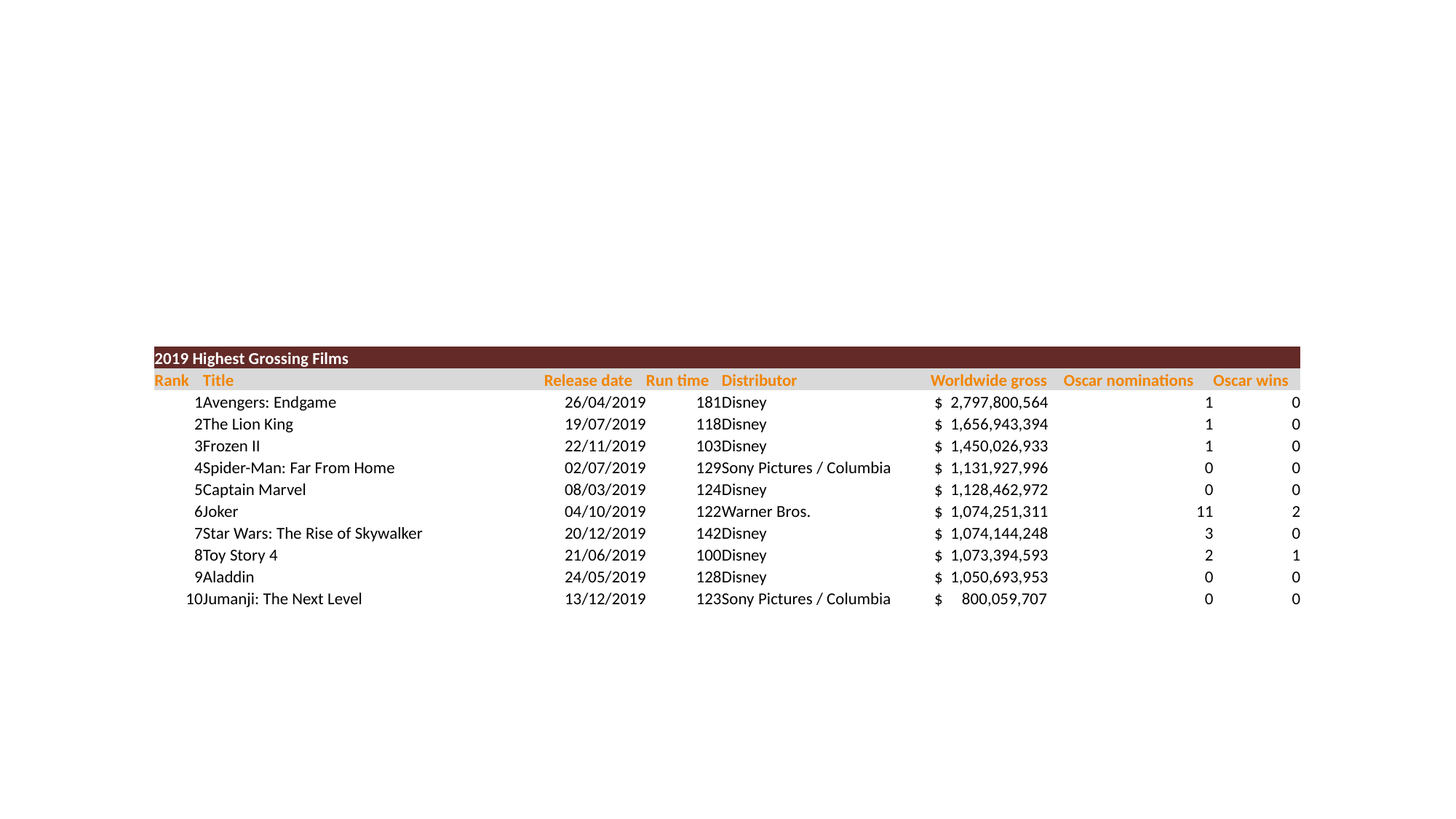

| 2019 Highest Grossing Films |  |  |  |  |  |  |  |
| --- | --- | --- | --- | --- | --- | --- | --- |
| Rank | Title | Release date | Run time | Distributor | Worldwide gross | Oscar nominations | Oscar wins |
| 1 | Avengers: Endgame | 26/04/2019 | 181 | Disney | $ 2,797,800,564 | 1 | 0 |
| 2 | The Lion King | 19/07/2019 | 118 | Disney | $ 1,656,943,394 | 1 | 0 |
| 3 | Frozen II | 22/11/2019 | 103 | Disney | $ 1,450,026,933 | 1 | 0 |
| 4 | Spider-Man: Far From Home | 02/07/2019 | 129 | Sony Pictures / Columbia | $ 1,131,927,996 | 0 | 0 |
| 5 | Captain Marvel | 08/03/2019 | 124 | Disney | $ 1,128,462,972 | 0 | 0 |
| 6 | Joker | 04/10/2019 | 122 | Warner Bros. | $ 1,074,251,311 | 11 | 2 |
| 7 | Star Wars: The Rise of Skywalker | 20/12/2019 | 142 | Disney | $ 1,074,144,248 | 3 | 0 |
| 8 | Toy Story 4 | 21/06/2019 | 100 | Disney | $ 1,073,394,593 | 2 | 1 |
| 9 | Aladdin | 24/05/2019 | 128 | Disney | $ 1,050,693,953 | 0 | 0 |
| 10 | Jumanji: The Next Level | 13/12/2019 | 123 | Sony Pictures / Columbia | $ 800,059,707 | 0 | 0 |